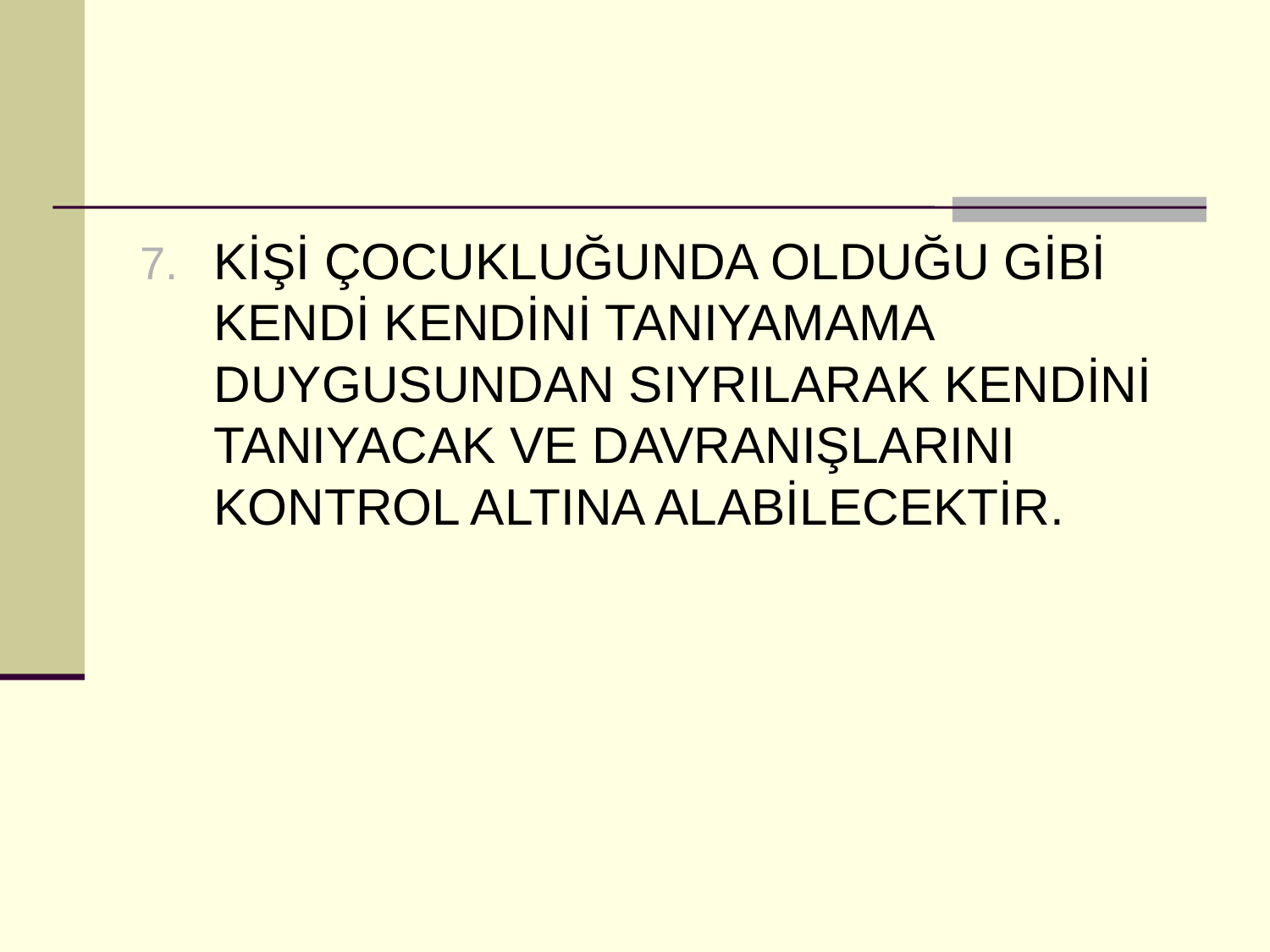

#
KİŞİ ÇOCUKLUĞUNDA OLDUĞU GİBİ KENDİ KENDİNİ TANIYAMAMA DUYGUSUNDAN SIYRILARAK KENDİNİ TANIYACAK VE DAVRANIŞLARINI KONTROL ALTINA ALABİLECEKTİR.